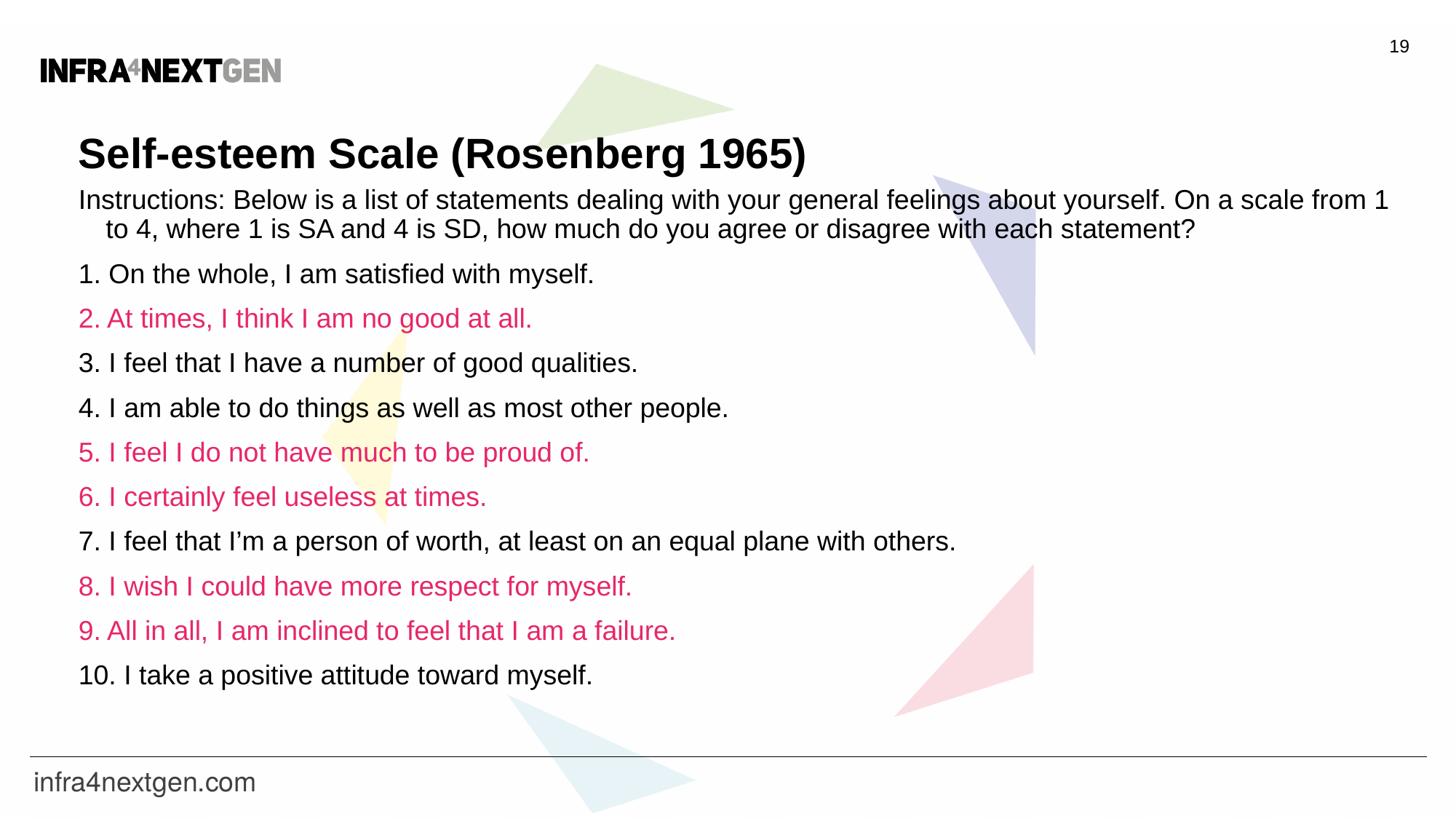

19
# Self-esteem Scale (Rosenberg 1965)
Instructions: Below is a list of statements dealing with your general feelings about yourself. On a scale from 1 to 4, where 1 is SA and 4 is SD, how much do you agree or disagree with each statement?
1. On the whole, I am satisfied with myself.
2. At times, I think I am no good at all.
3. I feel that I have a number of good qualities.
4. I am able to do things as well as most other people.
5. I feel I do not have much to be proud of.
6. I certainly feel useless at times.
7. I feel that I’m a person of worth, at least on an equal plane with others.
8. I wish I could have more respect for myself.
9. All in all, I am inclined to feel that I am a failure.
10. I take a positive attitude toward myself.

infra4nextgen.com